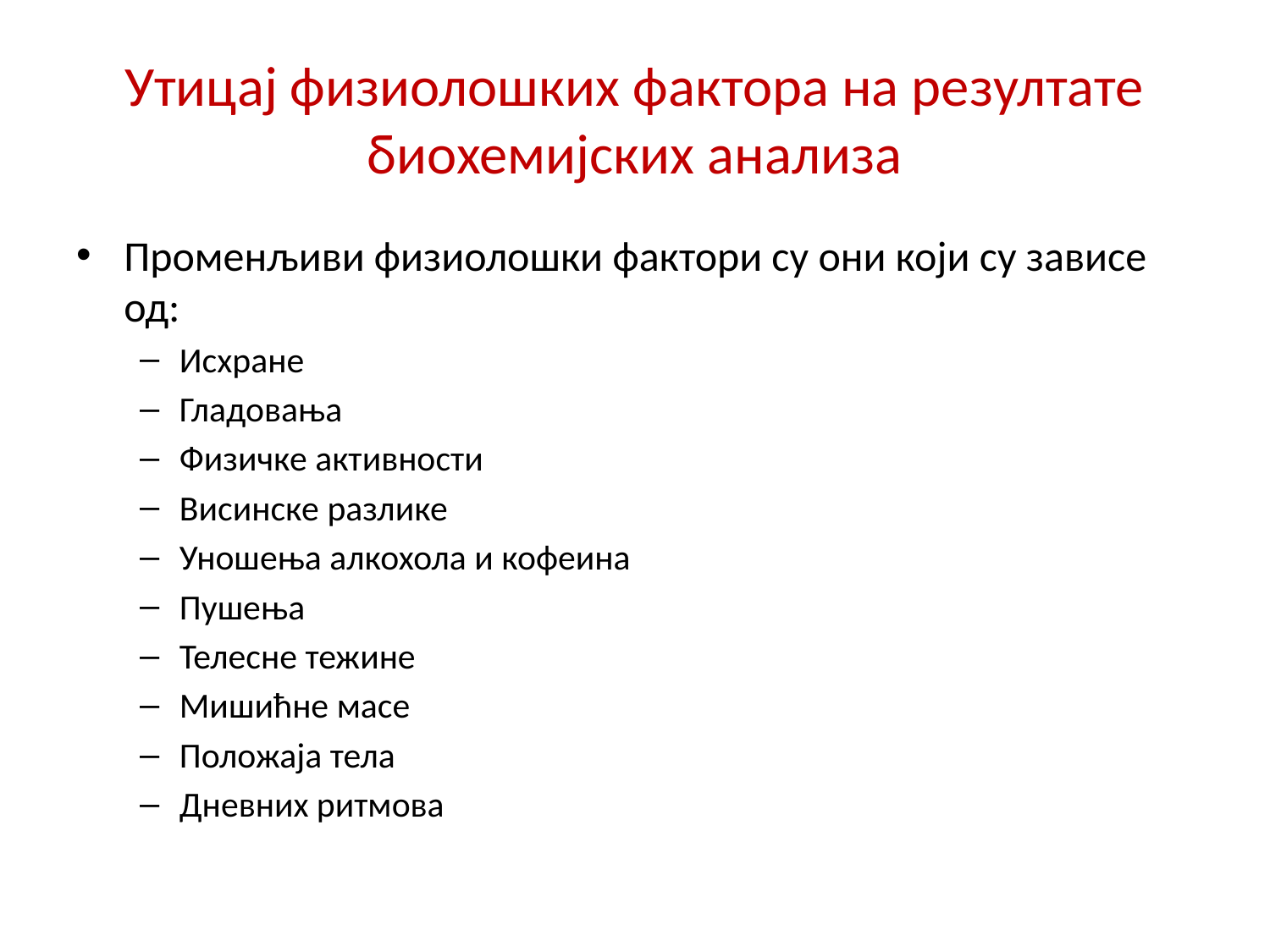

# Утицај физиолошких фактора на резултате биохемијских анализа
Променљиви физиолошки фактори су они који су зависе од:
Исхране
Гладовања
Физичке активности
Висинске разлике
Уношења алкохола и кофеина
Пушења
Телесне тежине
Мишићне масе
Положаја тела
Дневних ритмова